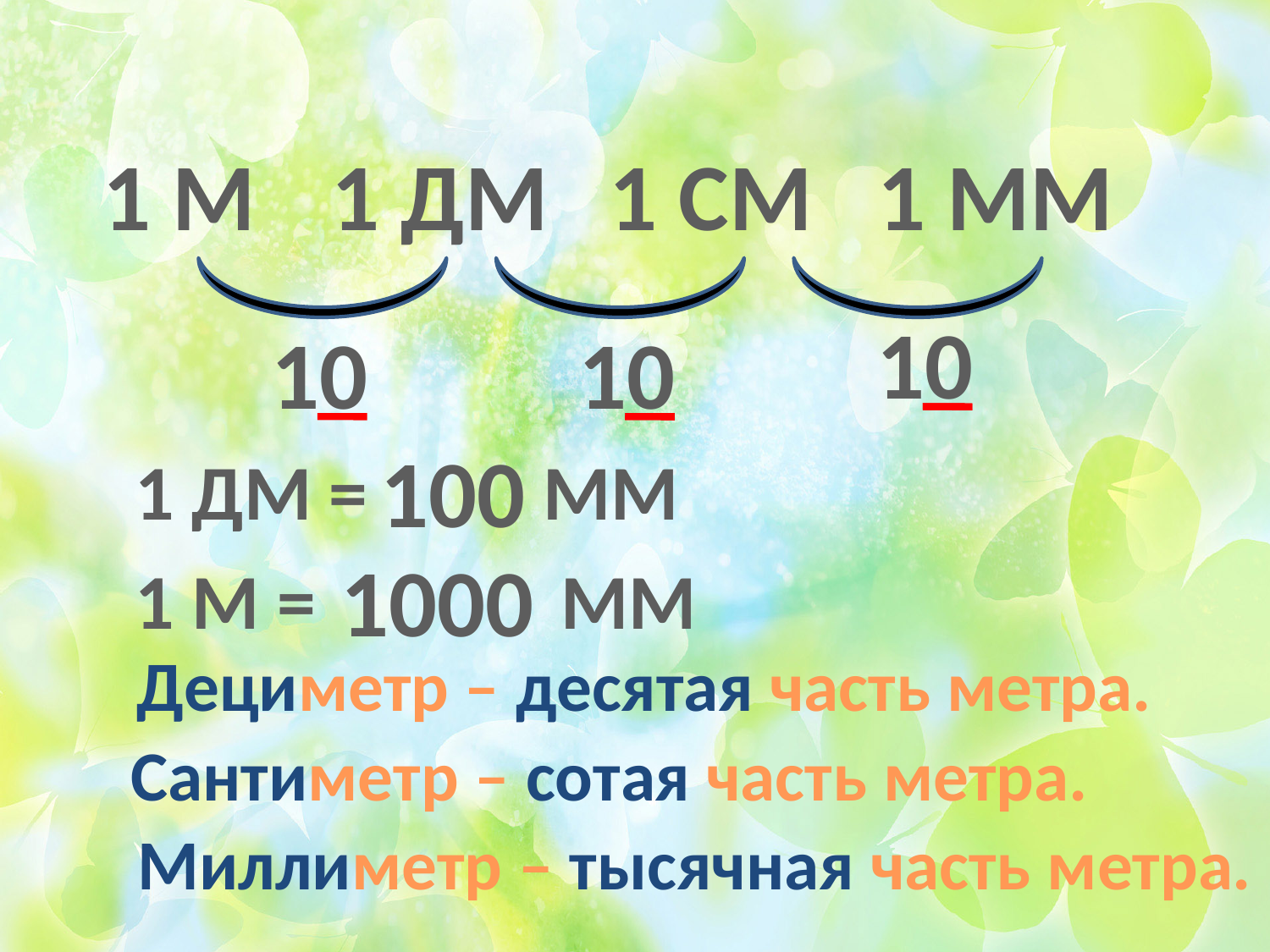

1 М
1 ДМ
1 СМ
1 ММ

10
10
10
100
1 ДМ =          ММ
1000
1 М =              ММ
Дециметр – десятая часть метра.
Сантиметр – сотая часть метра.
Миллиметр – тысячная часть метра.